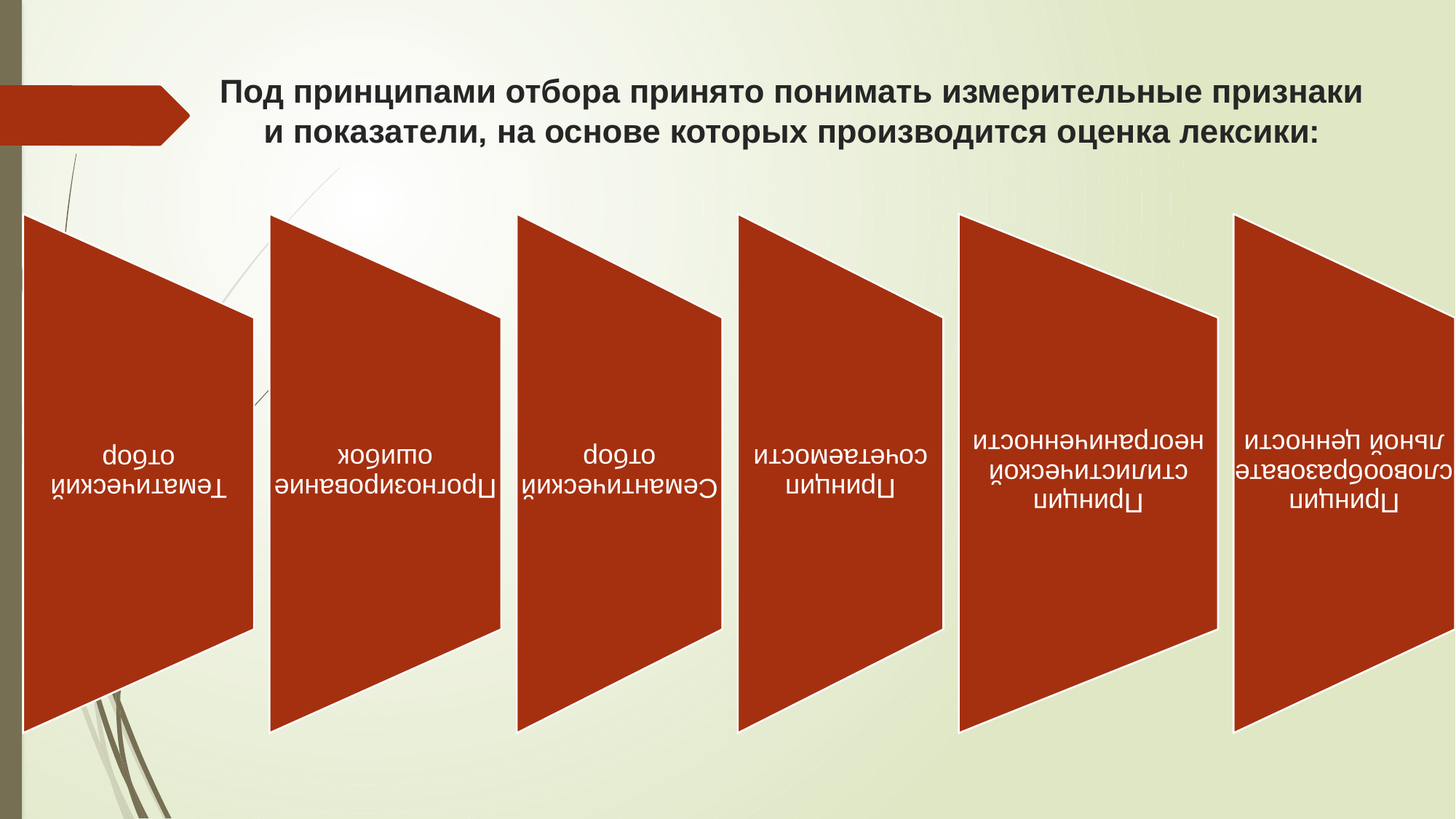

# Под принципами отбора принято понимать измерительные признаки и показатели, на основе которых производится оценка лексики:
Тематический отбор
Прогнозирование ошибок
Семантический отбор
Принцип сочетаемости
Принцип стилистической неограниченности
Принцип словообразовательной ценности